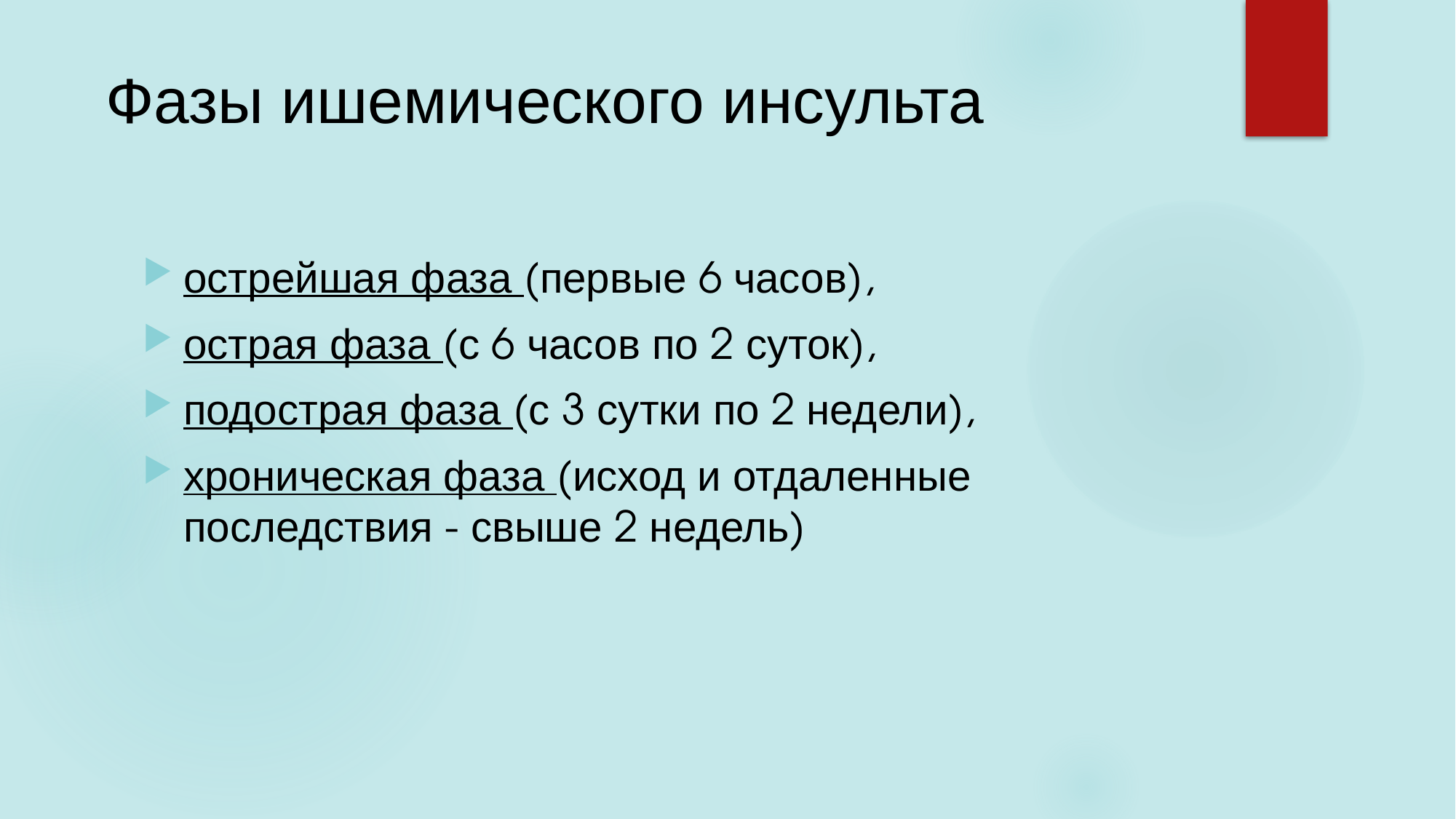

# Фазы ишемического инсульта
острейшая фаза (первые 6 часов),
острая фаза (с 6 часов по 2 суток),
подострая фаза (с 3 сутки по 2 недели),
хроническая фаза (исход и отдаленные последствия - свыше 2 недель)